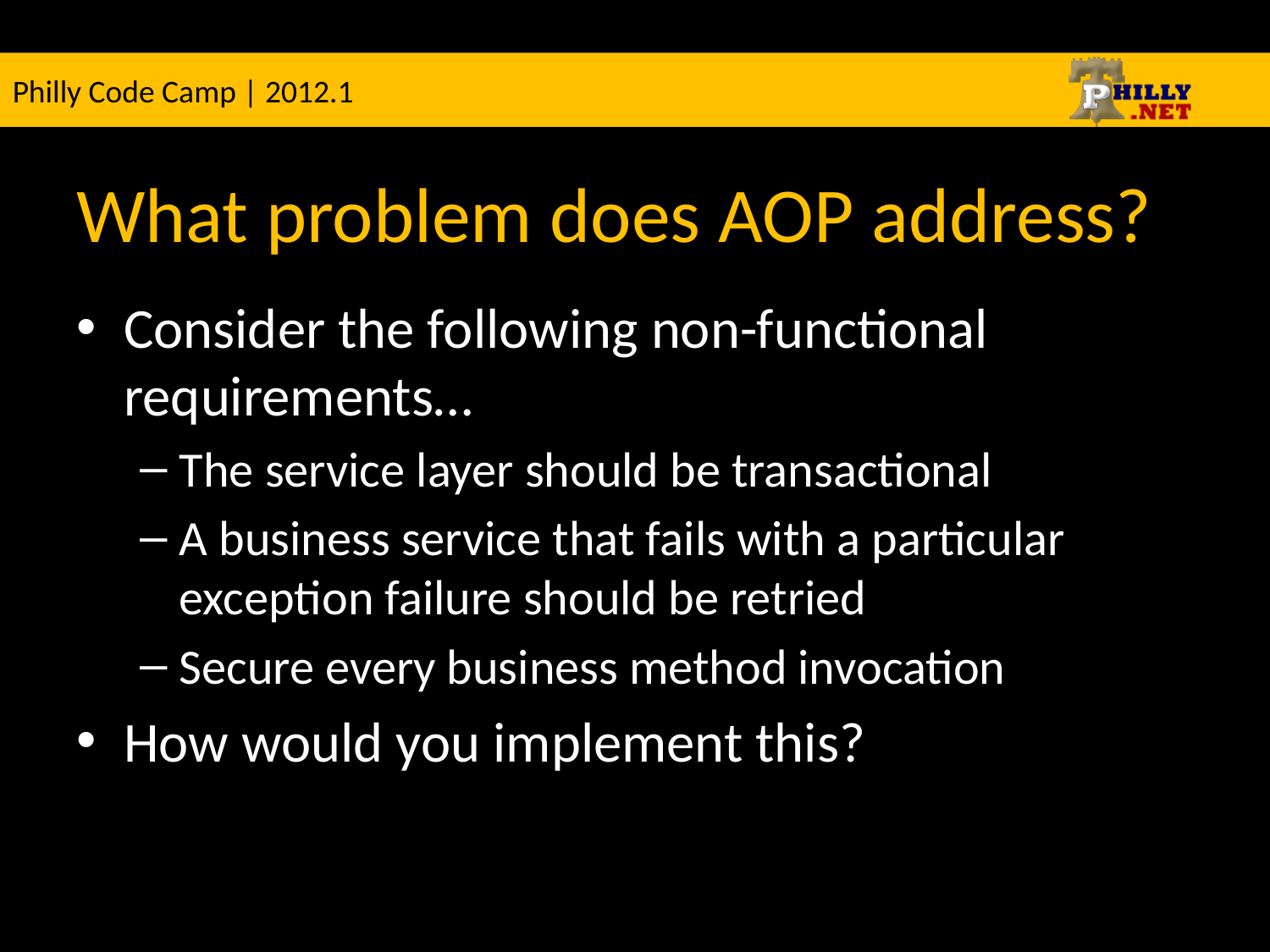

# What problem does AOP address?
Consider the following non-functional requirements…
The service layer should be transactional
A business service that fails with a particular exception failure should be retried
Secure every business method invocation
How would you implement this?